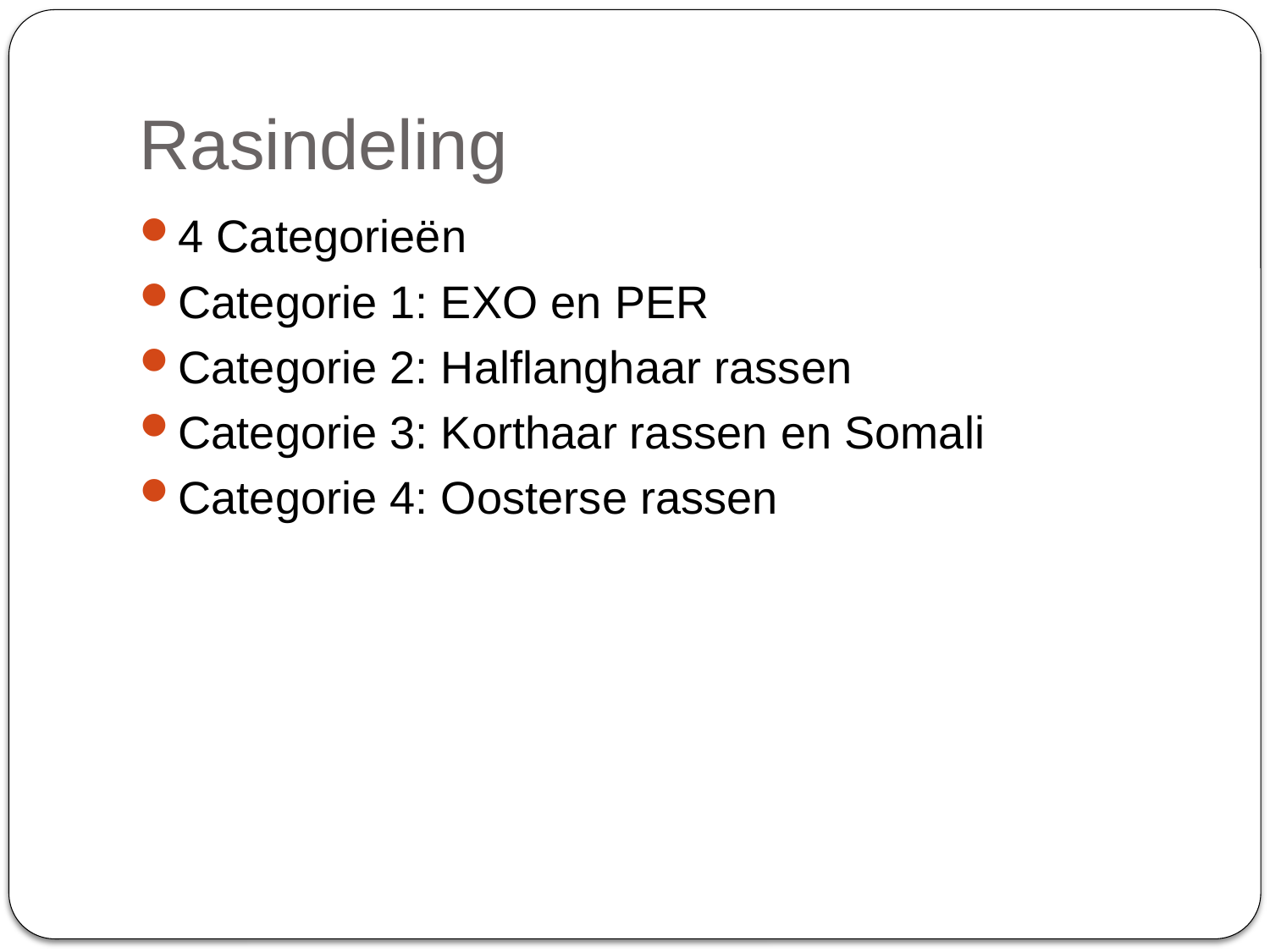

# Rasindeling
4 Categorieën
Categorie 1: EXO en PER
Categorie 2: Halflanghaar rassen
Categorie 3: Korthaar rassen en Somali
Categorie 4: Oosterse rassen